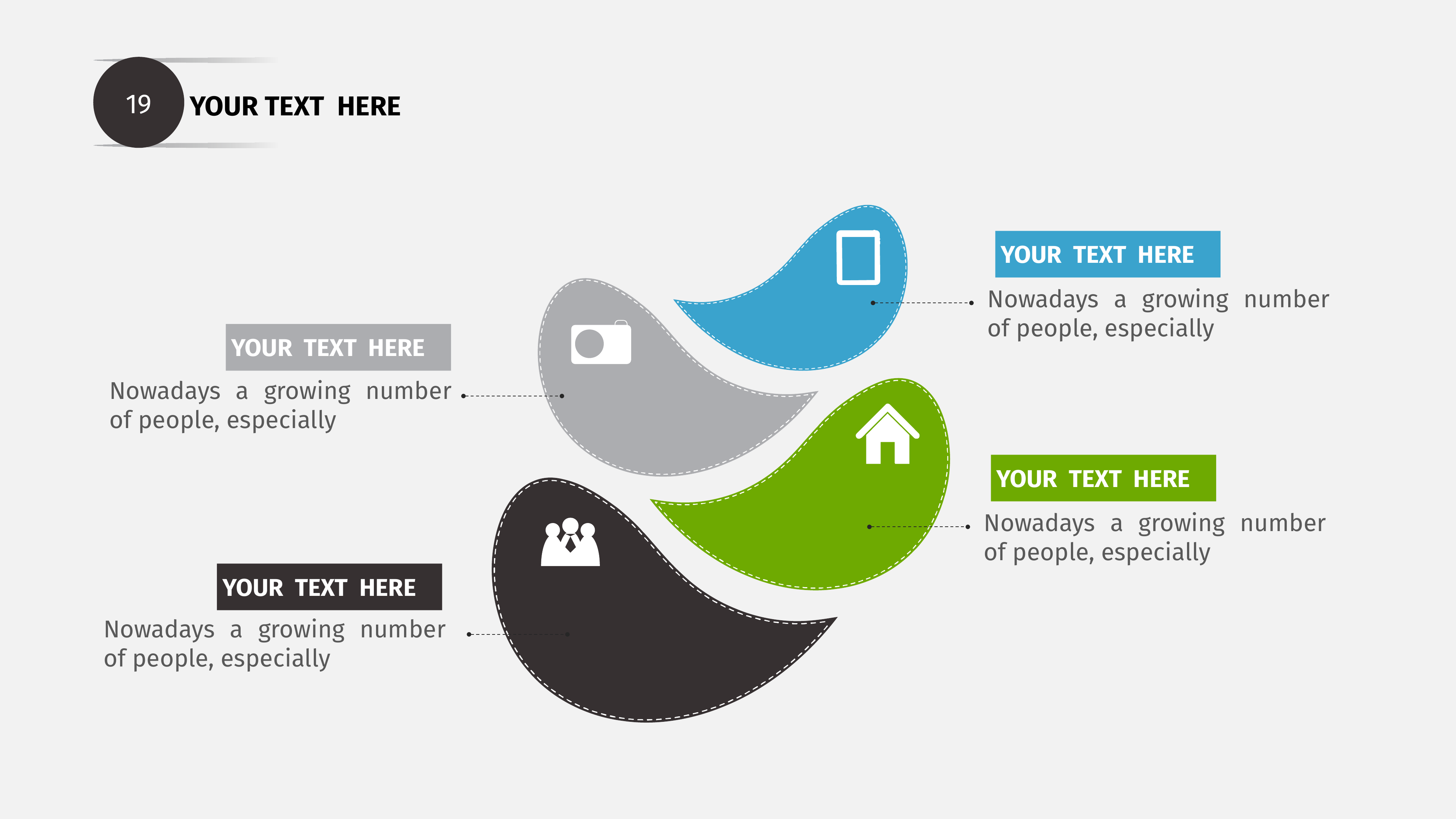

19

YOUR TEXT  HERE

YOUR  TEXT  HERE
Nowadays a growing number of people, especially

YOUR  TEXT  HERE
Nowadays a growing number of people, especially

YOUR  TEXT  HERE

Nowadays a growing number of people, especially

YOUR  TEXT  HERE
Nowadays a growing number of people, especially